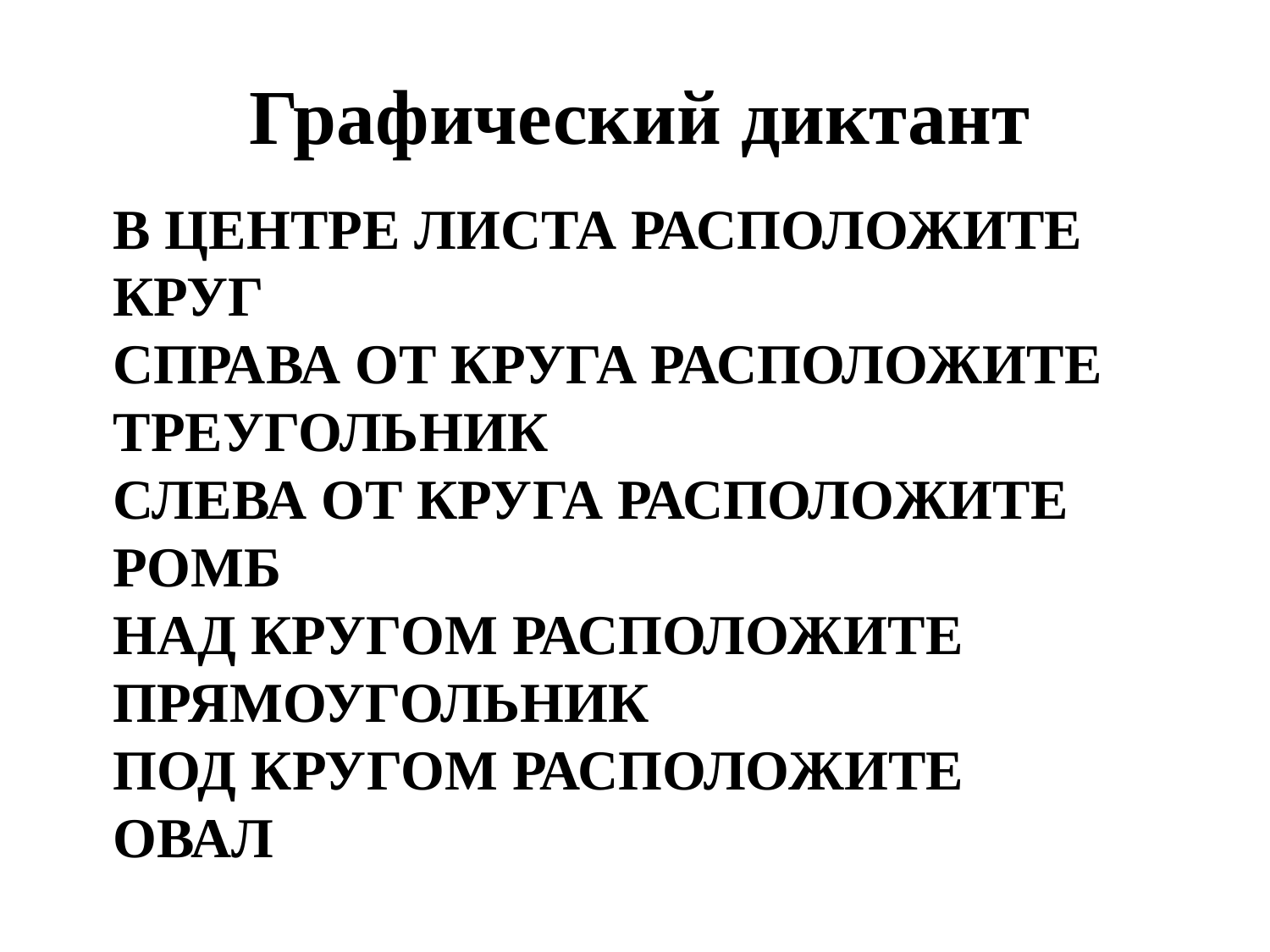

Графический диктант
# в центре листа расположите  круг справа от круга расположите треугольник слева от круга расположите ромб над кругом расположите прямоугольник под кругом расположите   овал